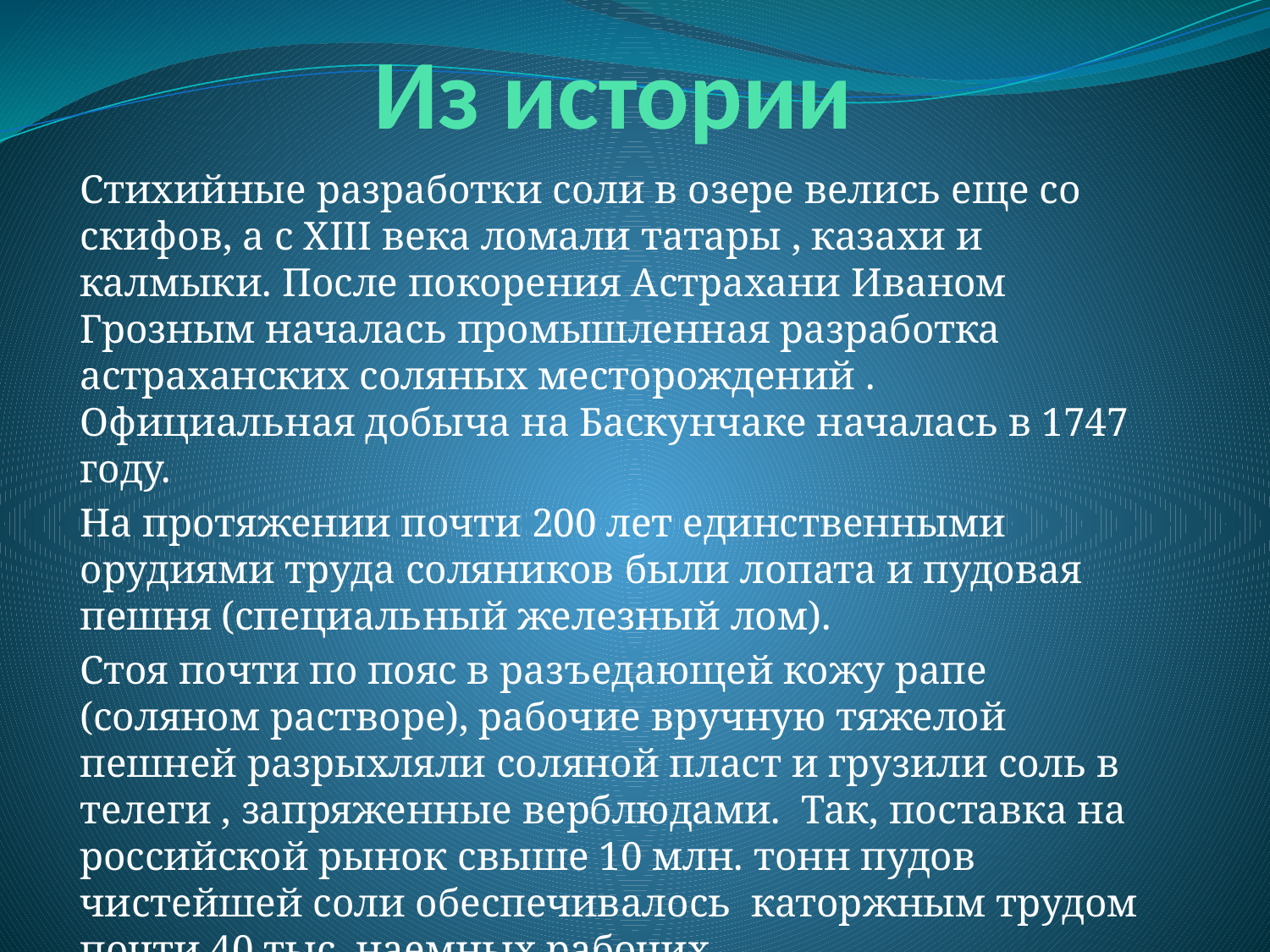

# Из истории
Стихийные разработки соли в озере велись еще со скифов, а с XIII века ломали татары , казахи и калмыки. После покорения Астрахани Иваном Грозным началась промышленная разработка астраханских соляных месторождений . Официальная добыча на Баскунчаке началась в 1747 году.
На протяжении почти 200 лет единственными орудиями труда соляников были лопата и пудовая пешня (специальный железный лом).
Стоя почти по пояс в разъедающей кожу рапе (соляном растворе), рабочие вручную тяжелой пешней разрыхляли соляной пласт и грузили соль в телеги , запряженные верблюдами.  Так, поставка на российской рынок свыше 10 млн. тонн пудов чистейшей соли обеспечивалось  каторжным трудом почти 40 тыс. наемных рабочих.